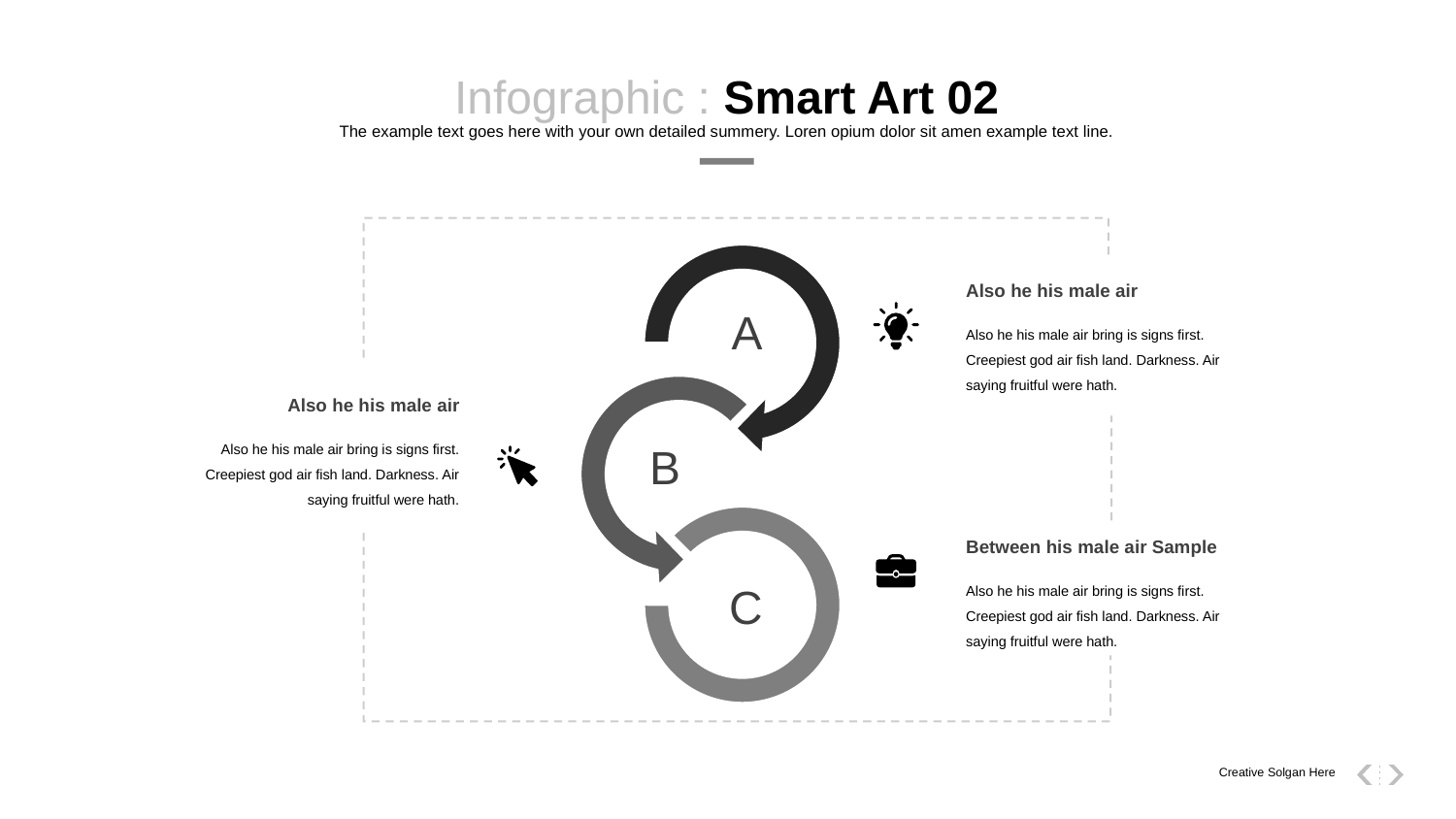

Infographic : Smart Art 02
The example text goes here with your own detailed summery. Loren opium dolor sit amen example text line.

Also he his male air
A

Also he his male air bring is signs first. Creepiest god air fish land. Darkness. Air saying fruitful were hath.
Also he his male air
Also he his male air bring is signs first. Creepiest god air fish land. Darkness. Air saying fruitful were hath.
B

Between his male air Sample

Also he his male air bring is signs first. Creepiest god air fish land. Darkness. Air saying fruitful were hath.
C